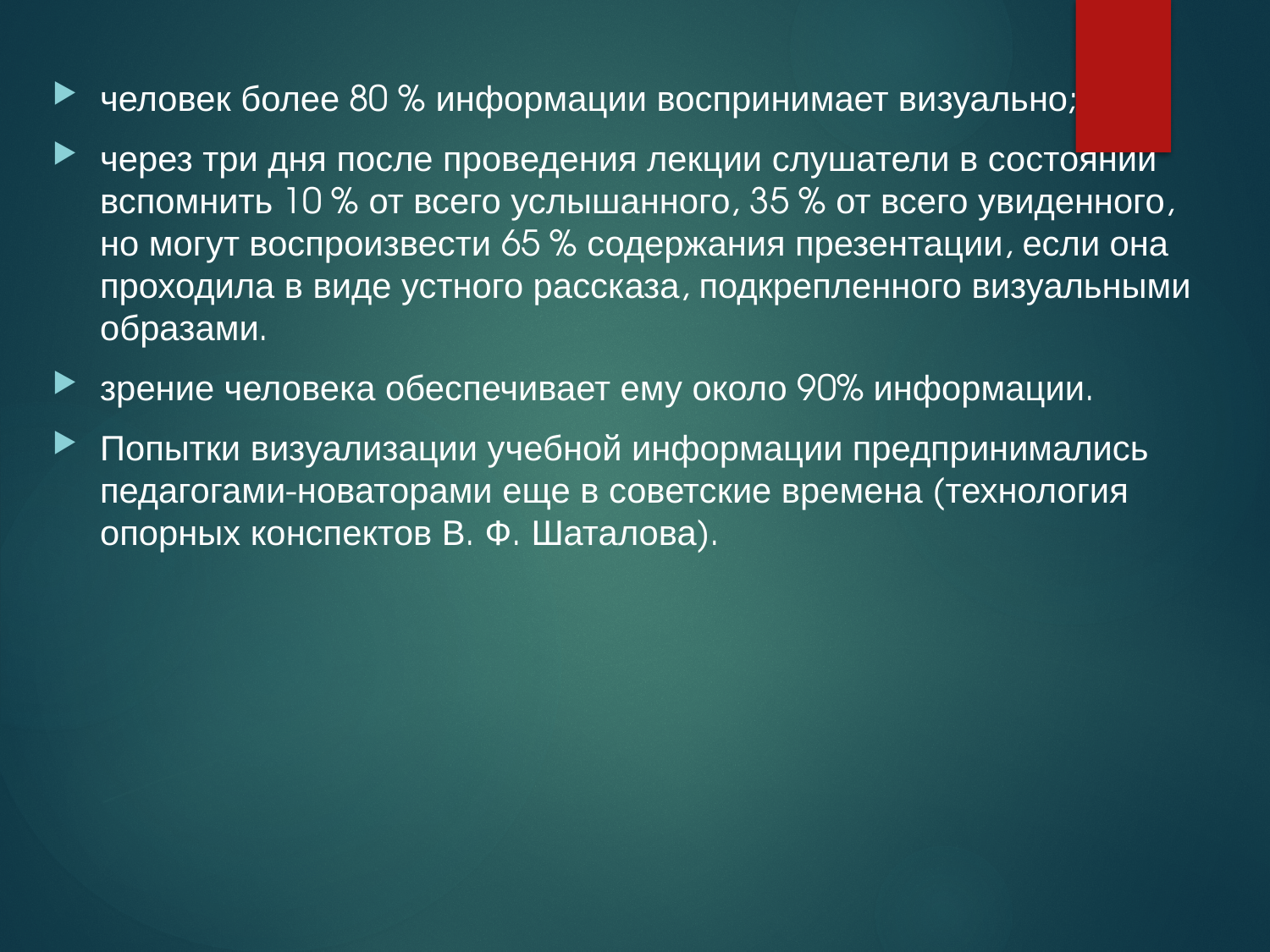

человек более 80 % информации воспринимает визуально;
через три дня после проведения лекции слушатели в состоянии вспомнить 10 % от всего услышанного, 35 % от всего увиденного, но могут воспроизвести 65 % содержания презентации, если она проходила в виде устного рассказа, подкрепленного визуальными образами.
зрение человека обеспечивает ему около 90% информации.
Попытки визуализации учебной информации предпринимались педагогами-новаторами еще в советские времена (технология опорных конспектов В. Ф. Шаталова).